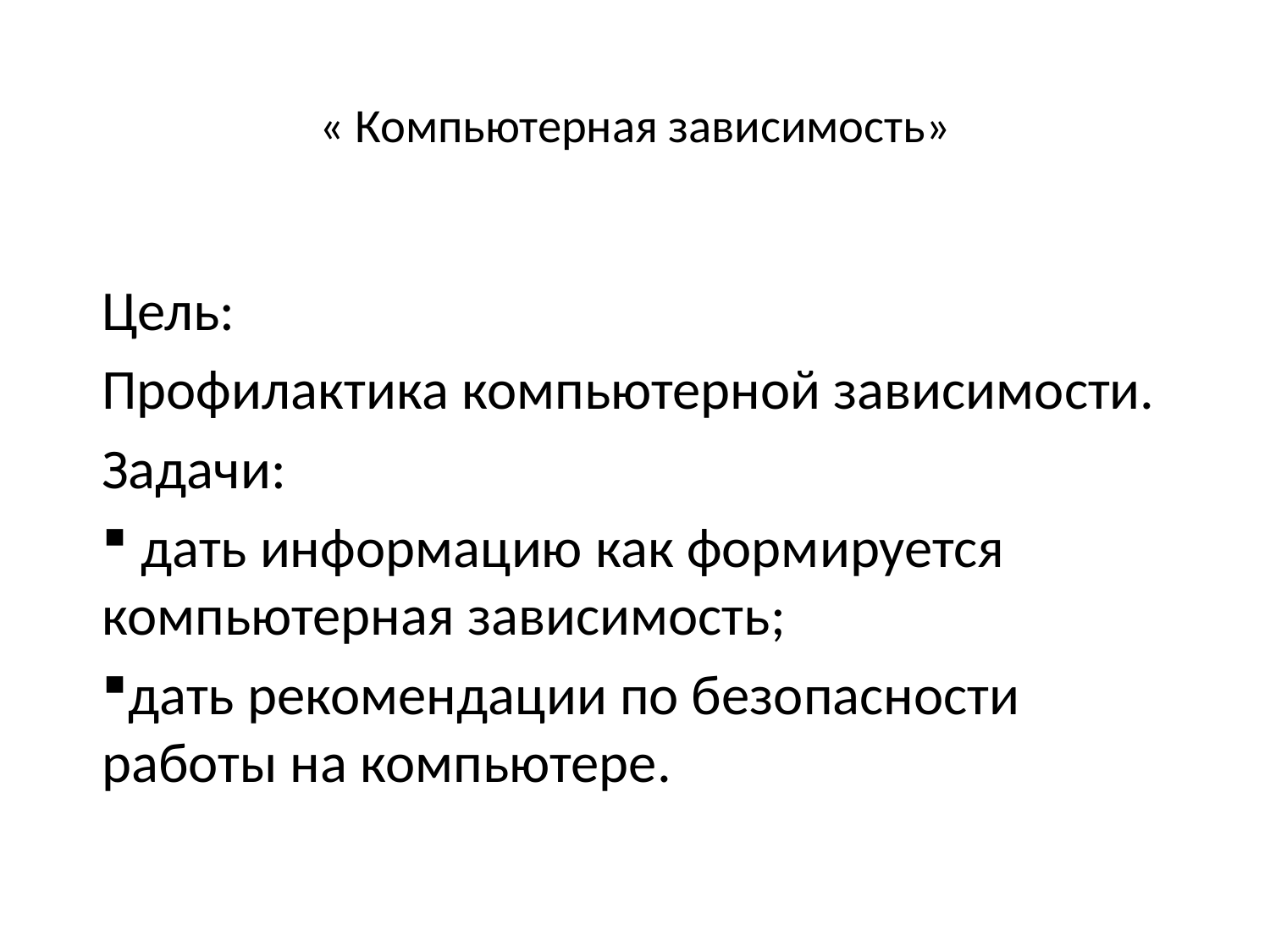

# « Компьютерная зависимость»

Цель:
Профилактика компьютерной зависимости.
Задачи:
 дать информацию как формируется компьютерная зависимость;
дать рекомендации по безопасности работы на компьютере.